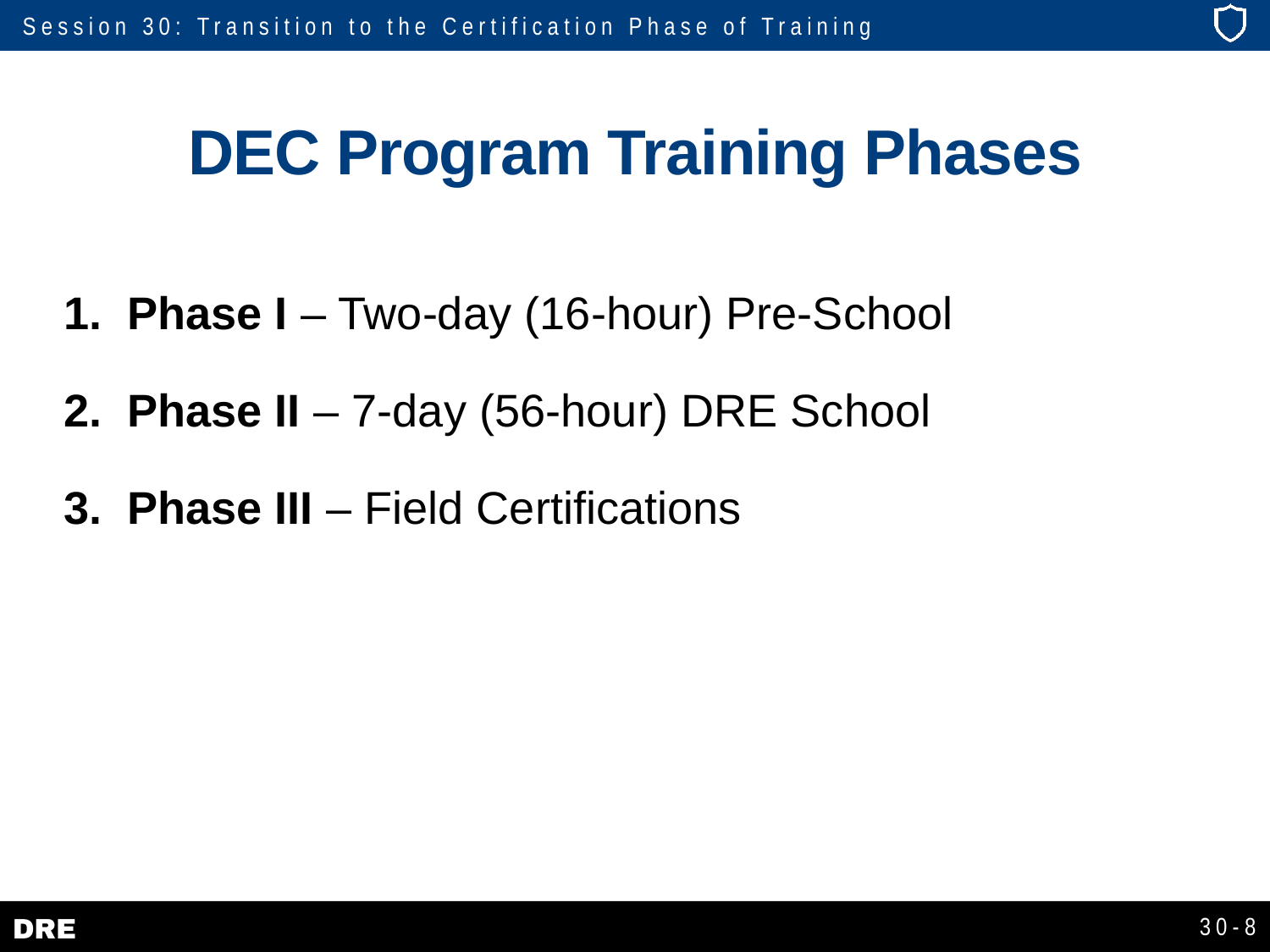

# DEC Program Training Phases
Phase I – Two-day (16-hour) Pre-School
Phase II – 7-day (56-hour) DRE School
Phase III – Field Certifications
30-8